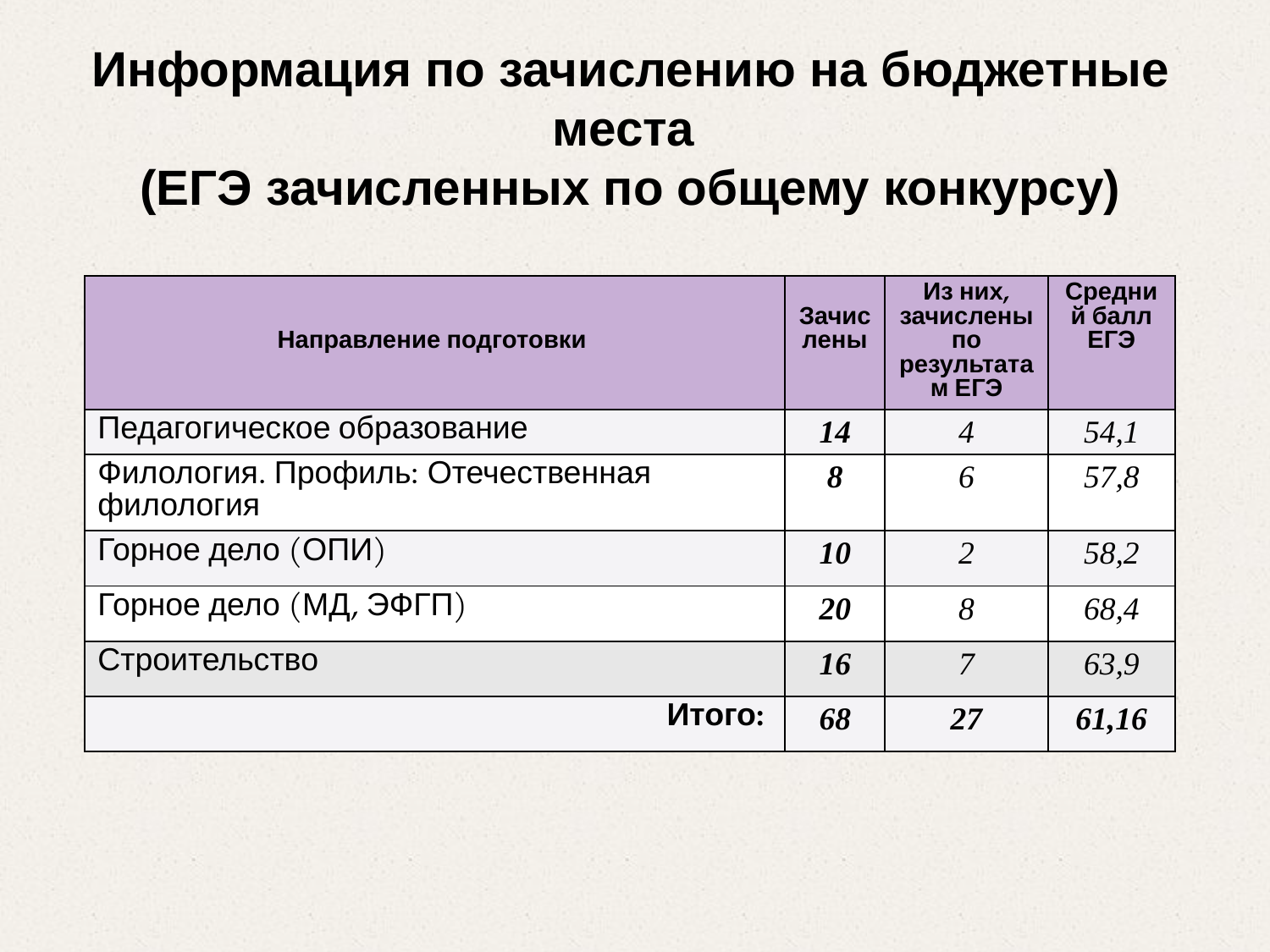

# Информация по зачислению на бюджетные места (ЕГЭ зачисленных по общему конкурсу)
| Направление подготовки | Зачислены | Из них, зачислены по результатам ЕГЭ | Средний балл ЕГЭ |
| --- | --- | --- | --- |
| Педагогическое образование | 14 | 4 | 54,1 |
| Филология. Профиль: Отечественная филология | 8 | 6 | 57,8 |
| Горное дело (ОПИ) | 10 | 2 | 58,2 |
| Горное дело (МД, ЭФГП) | 20 | 8 | 68,4 |
| Строительство | 16 | 7 | 63,9 |
| Итого: | 68 | 27 | 61,16 |